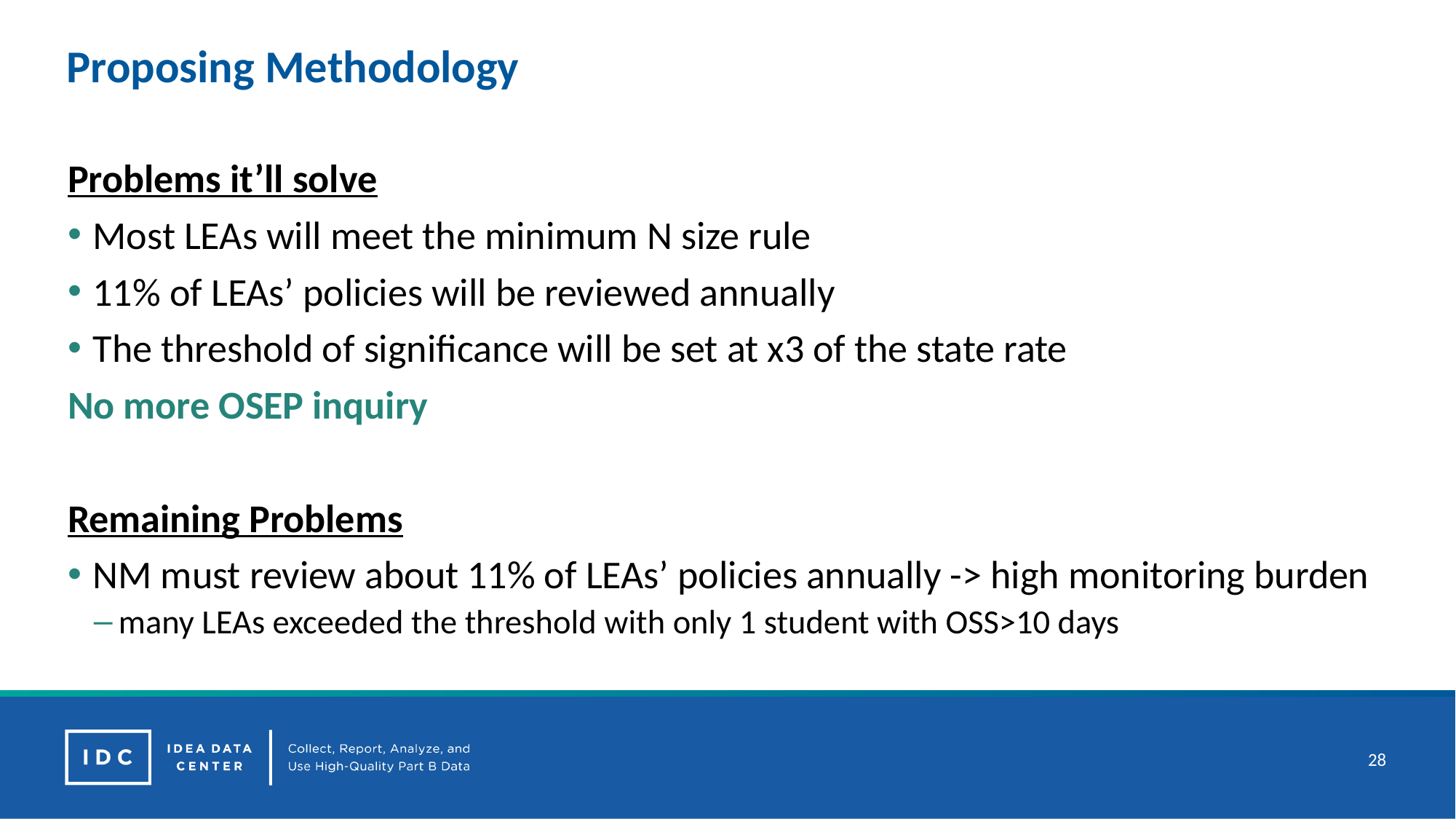

# Proposing Methodology
Problems it’ll solve
Most LEAs will meet the minimum N size rule
11% of LEAs’ policies will be reviewed annually
The threshold of significance will be set at x3 of the state rate
No more OSEP inquiry

Remaining Problems
NM must review about 11% of LEAs’ policies annually -> high monitoring burden
many LEAs exceeded the threshold with only 1 student with OSS>10 days
28